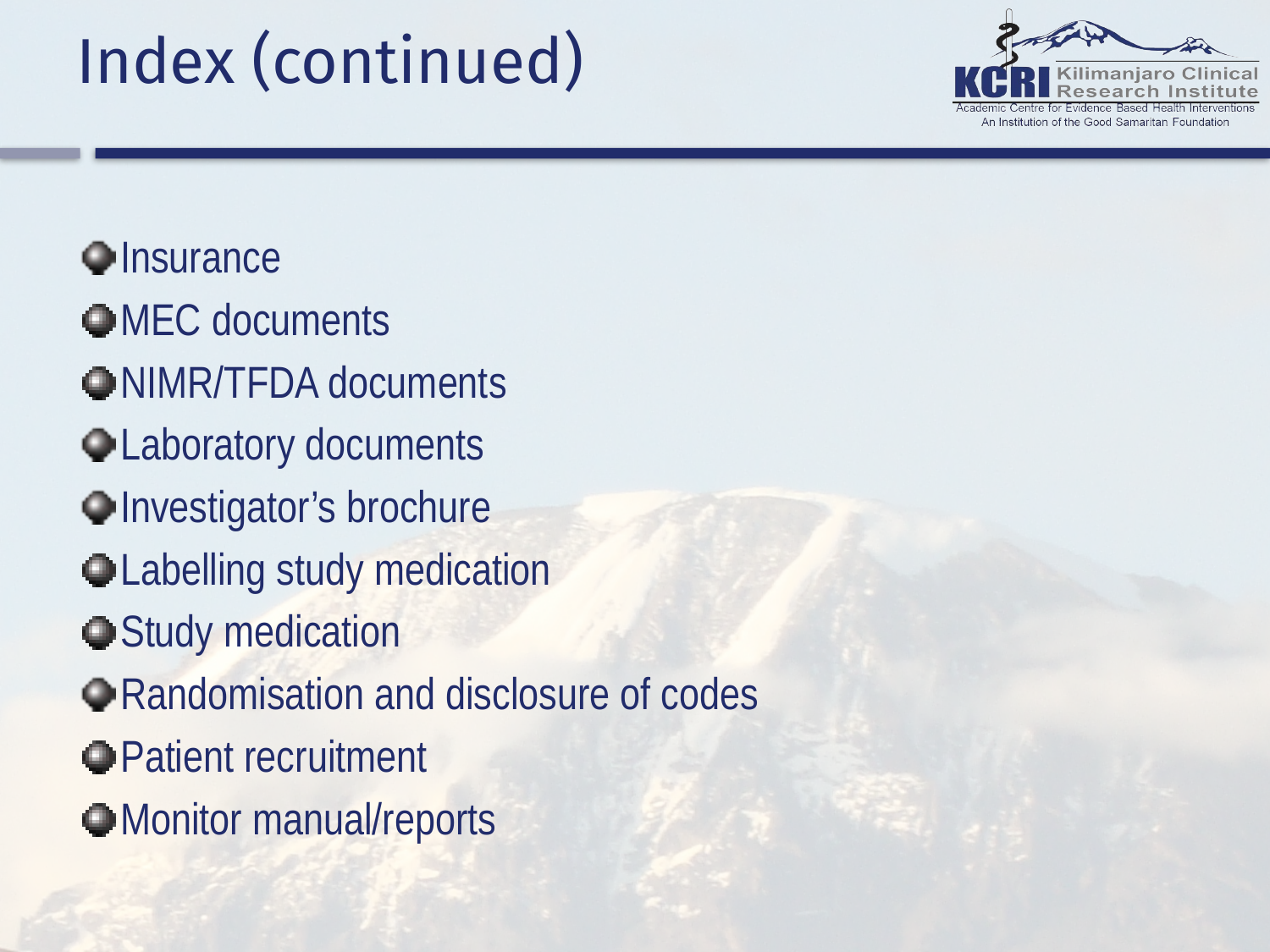

# Index (continued)
Insurance
MEC documents
NIMR/TFDA documents
Laboratory documents
Investigator’s brochure
Labelling study medication
Study medication
Randomisation and disclosure of codes
Patient recruitment
Monitor manual/reports